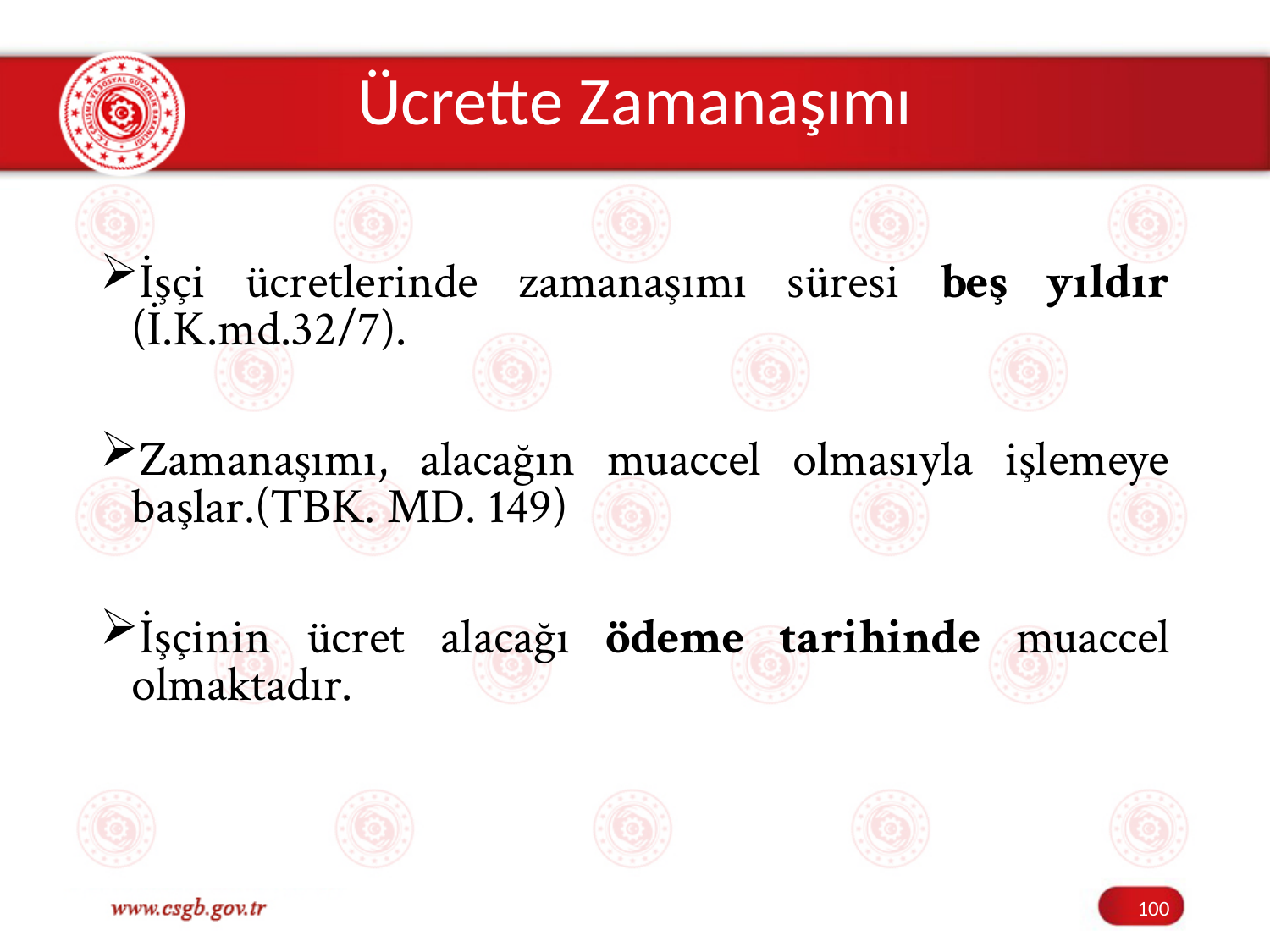

# Ücrette Zamanaşımı
İşçi ücretlerinde zamanaşımı süresi beş yıldır (İ.K.md.32/7).

Zamanaşımı, alacağın muaccel olmasıyla işlemeye başlar.(TBK. MD. 149)

İşçinin ücret alacağı ödeme tarihinde muaccel olmaktadır.

100